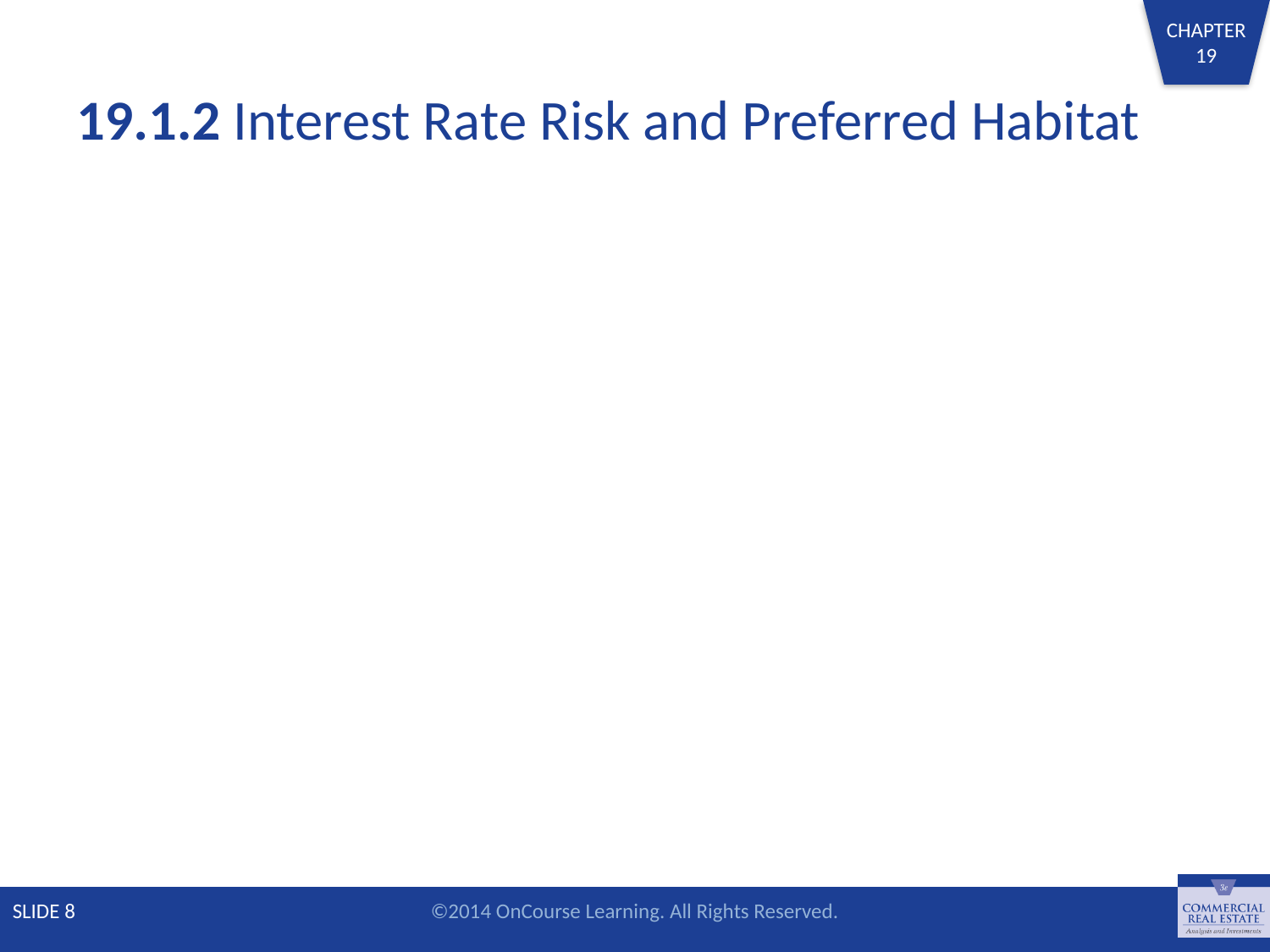

# 19.1.2 Interest Rate Risk and Preferred Habitat

SLIDE 8